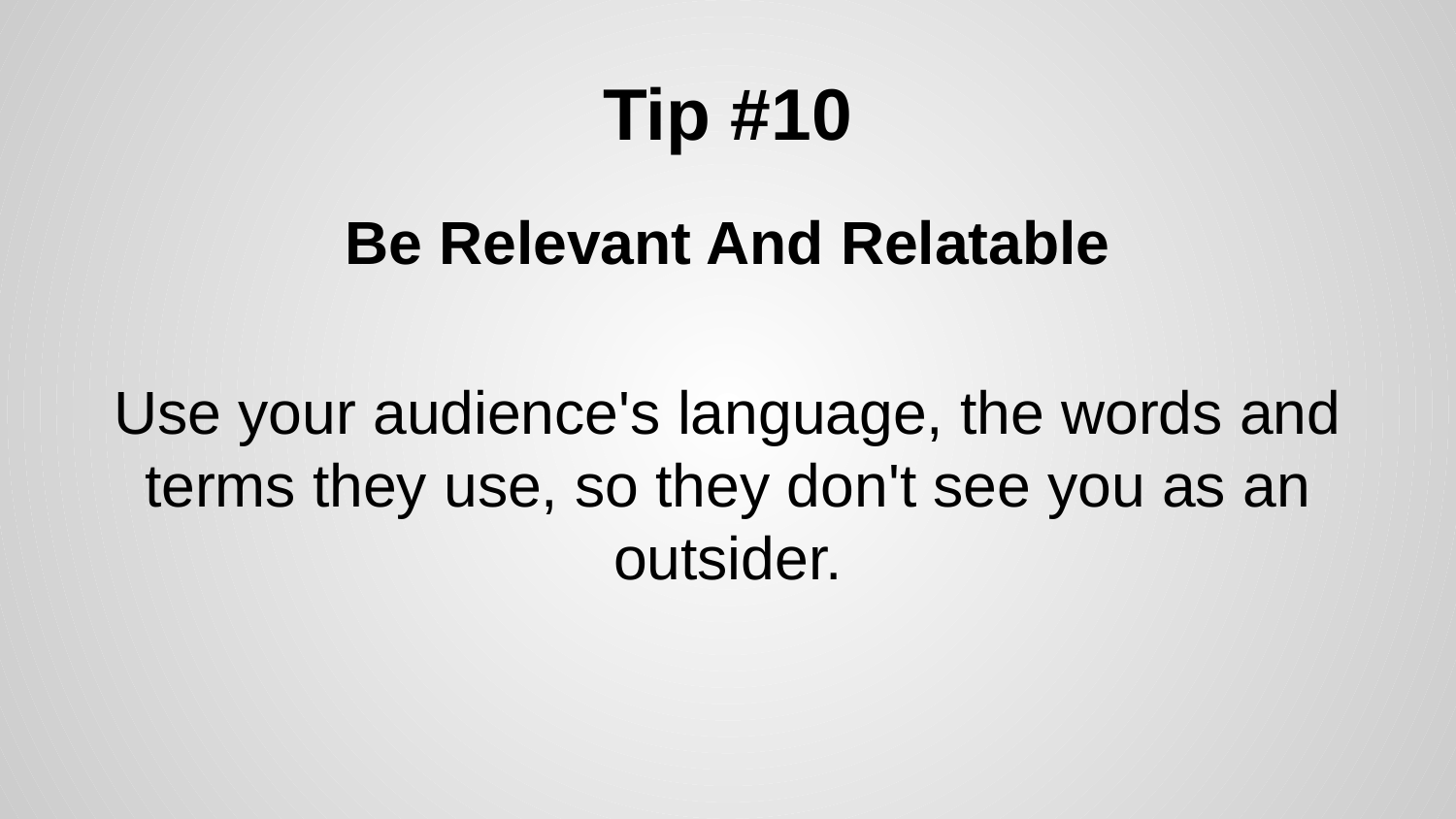

# Tip #10
Be Relevant And Relatable

Use your audience's language, the words and terms they use, so they don't see you as an outsider.